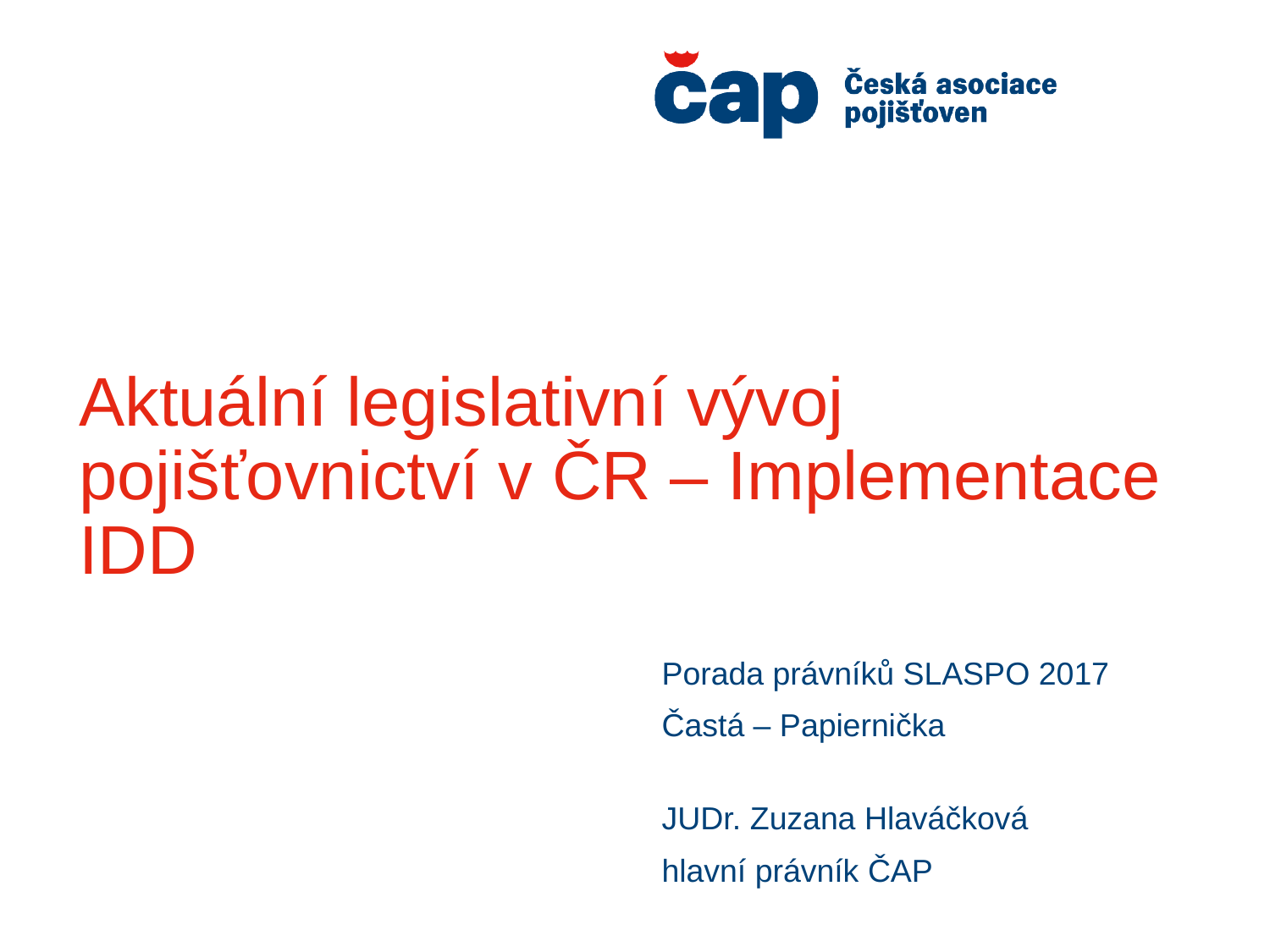

Aktuální legislativní vývoj  pojišťovnictví v ČR – Implementace IDD
Porada právníků SLASPO 2017
Častá – Papiernička
JUDr. Zuzana Hlaváčková
hlavní právník ČAP